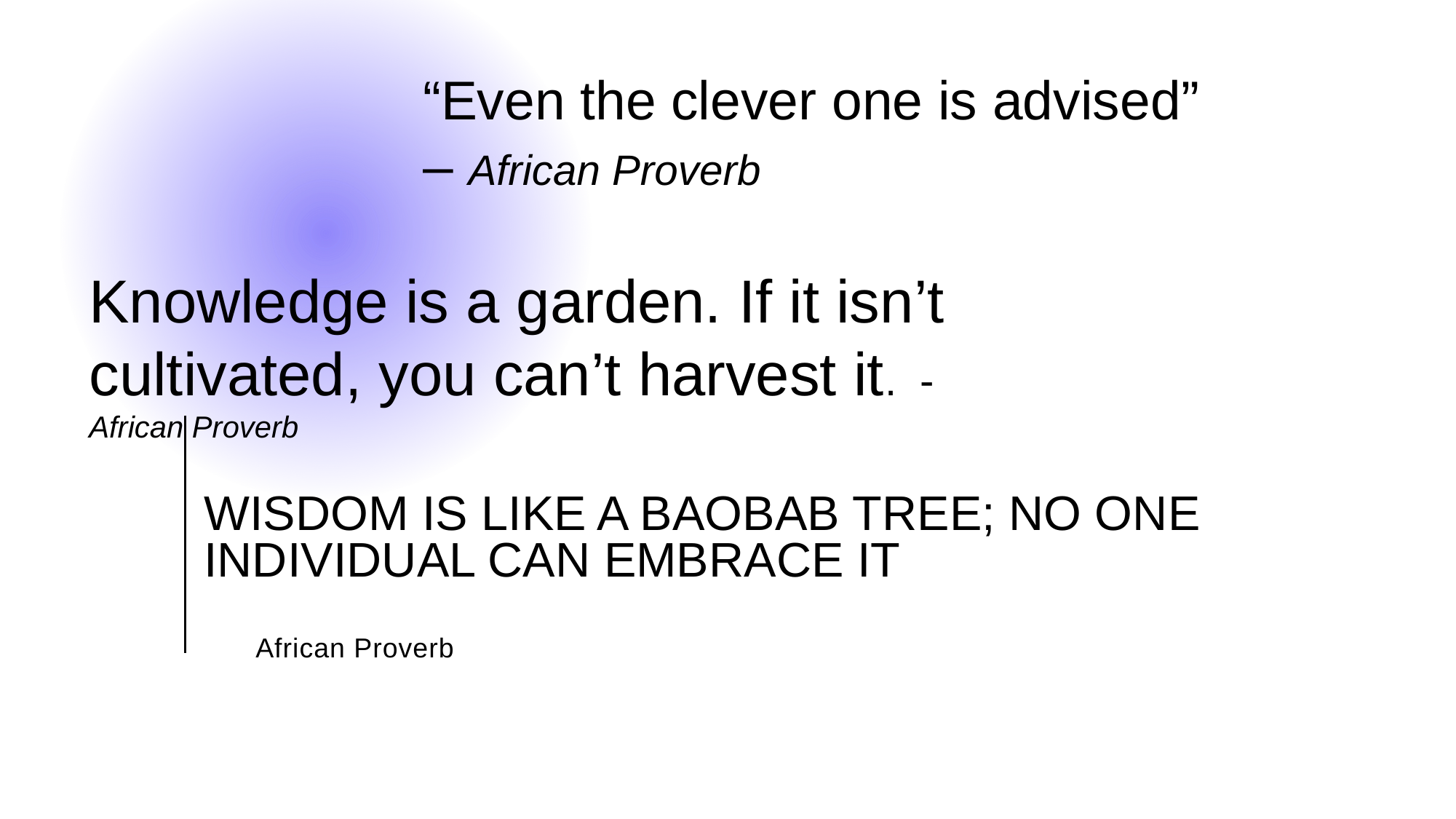

“Even the clever one is advised”           – African Proverb
Knowledge is a garden. If it isn’t cultivated, you can’t harvest it.  -African Proverb
Wisdom is like a baobab tree; no one individual can embrace it
# African Proverb